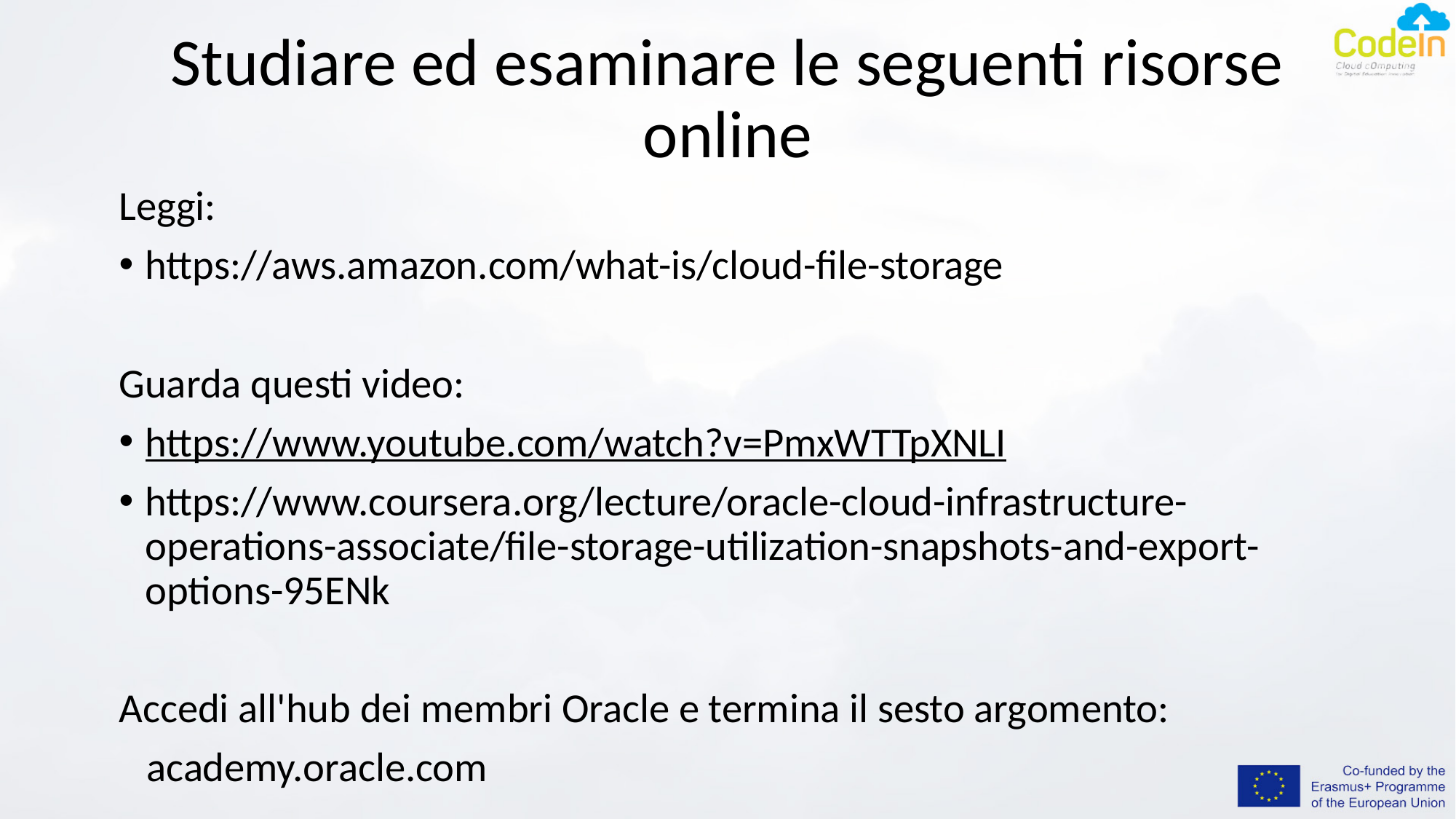

# Studiare ed esaminare le seguenti risorse online
Leggi:
https://aws.amazon.com/what-is/cloud-file-storage

Guarda questi video:
https://www.youtube.com/watch?v=PmxWTTpXNLI
https://www.coursera.org/lecture/oracle-cloud-infrastructure-operations-associate/file-storage-utilization-snapshots-and-export-options-95ENk

Accedi all'hub dei membri Oracle e termina il sesto argomento:
   academy.oracle.com